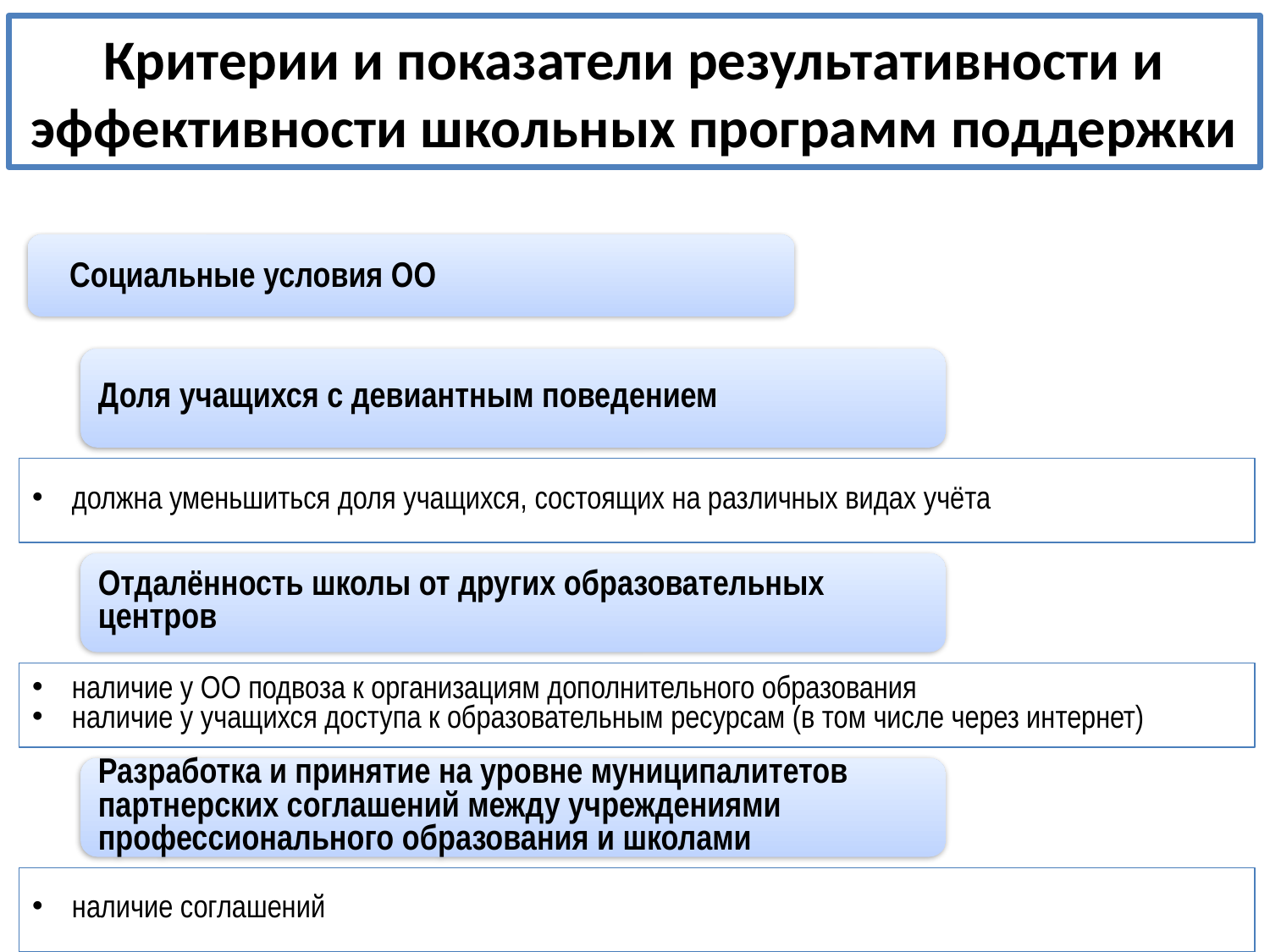

# Критерии и показатели результативности и эффективности школьных программ поддержки

Социальные условия ОО
Доля учащихся с девиантным поведением
Разработка и принятие на уровне муниципалитетов партнерских соглашений между учреждениями профессионального образования и школами
Отдалённость школы от других образовательных центров
должна уменьшиться доля учащихся, состоящих на различных видах учёта
наличие у ОО подвоза к организациям дополнительного образования
наличие соглашений
наличие у учащихся доступа к образовательным ресурсам (в том числе через интернет)
31